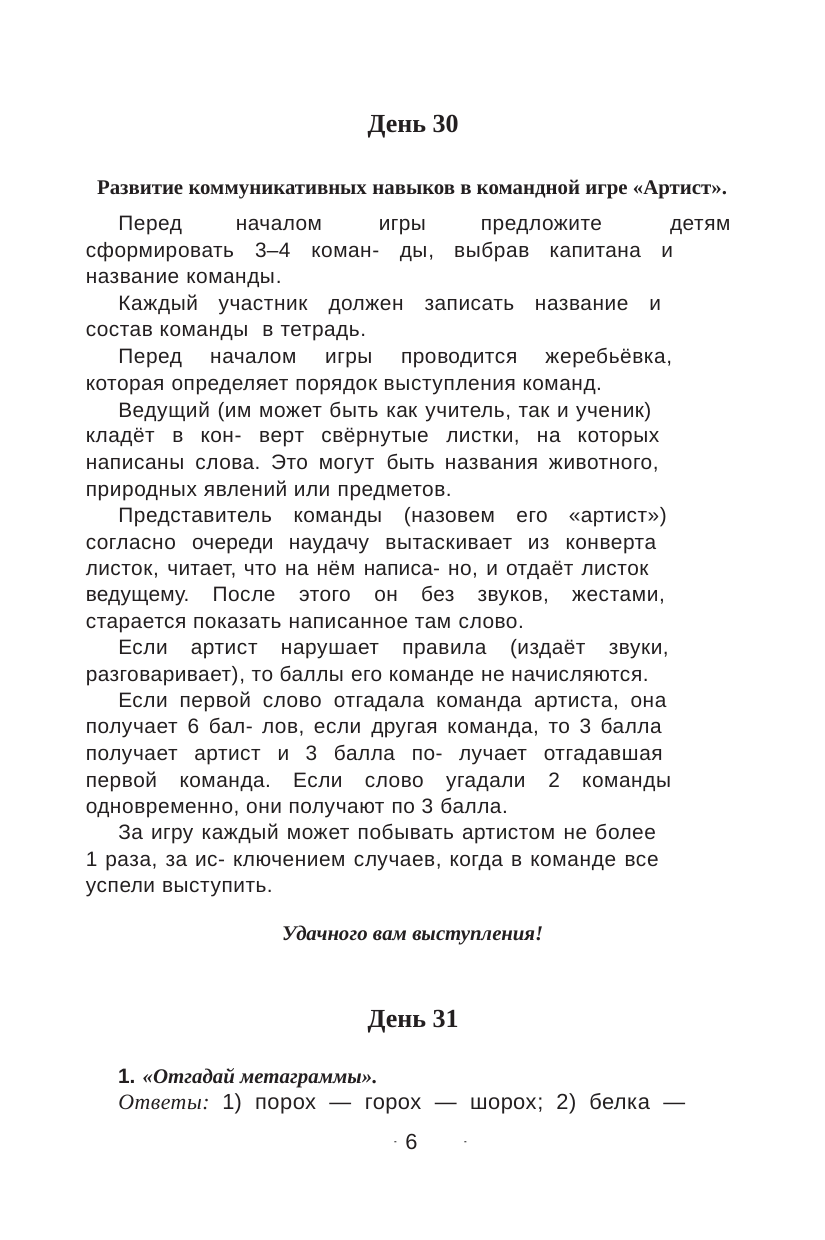

булка; 3) печь — речь — течь.
День 30
2.Логическая задача. Развивает способность
внимательно читать условие.
Ответ: 7.
Развитие коммуникативных навыков в командной игре «Артист».
Перед
началом
игры
предложите
детям
сформировать 3–4 коман- ды, выбрав капитана и
название команды.
Каждый участник должен записать название и
состав команды в тетрадь.
Перед началом игры проводится жеребьёвка,
которая определяет порядок выступления команд.
Ведущий (им может быть как учитель, так и ученик)
кладёт в кон- верт свёрнутые листки, на которых
написаны слова. Это могут быть названия животного,
природных явлений или предметов.
Представитель команды (назовем его «артист»)
согласно очереди наудачу вытаскивает из конверта
листок, читает, что на нём написа- но, и отдаёт листок
ведущему. После этого он без звуков, жестами,
старается показать написанное там слово.
Если артист нарушает правила (издаёт звуки,
разговаривает), то баллы его команде не начисляются.
Если первой слово отгадала команда артиста, она
получает 6 бал- лов, если другая команда, то 3 балла
получает артист и 3 балла по- лучает отгадавшая
первой команда. Если слово угадали 2 команды
одновременно, они получают по 3 балла.
За игру каждый может побывать артистом не более
1 раза, за ис- ключением случаев, когда в команде все
успели выступить.
Удачного вам выступления!
День 31
1. «Отгадай метаграммы».
Ответы: 1) порох — горох — шорох; 2) белка —
6
6